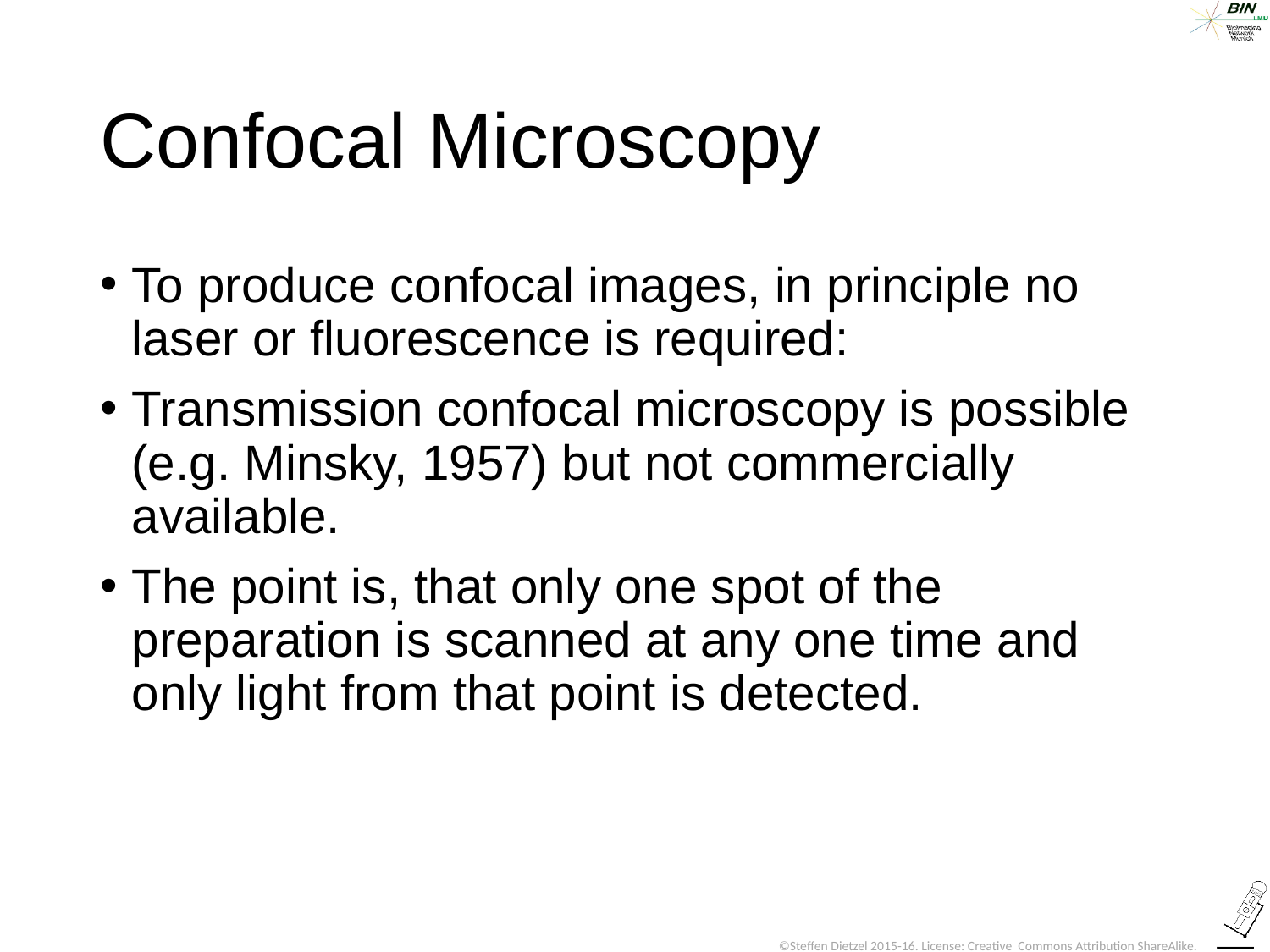

# Confocal Microscopy
To produce confocal images, in principle no laser or fluorescence is required:
Transmission confocal microscopy is possible (e.g. Minsky, 1957) but not commercially available.
The point is, that only one spot of the preparation is scanned at any one time and only light from that point is detected.